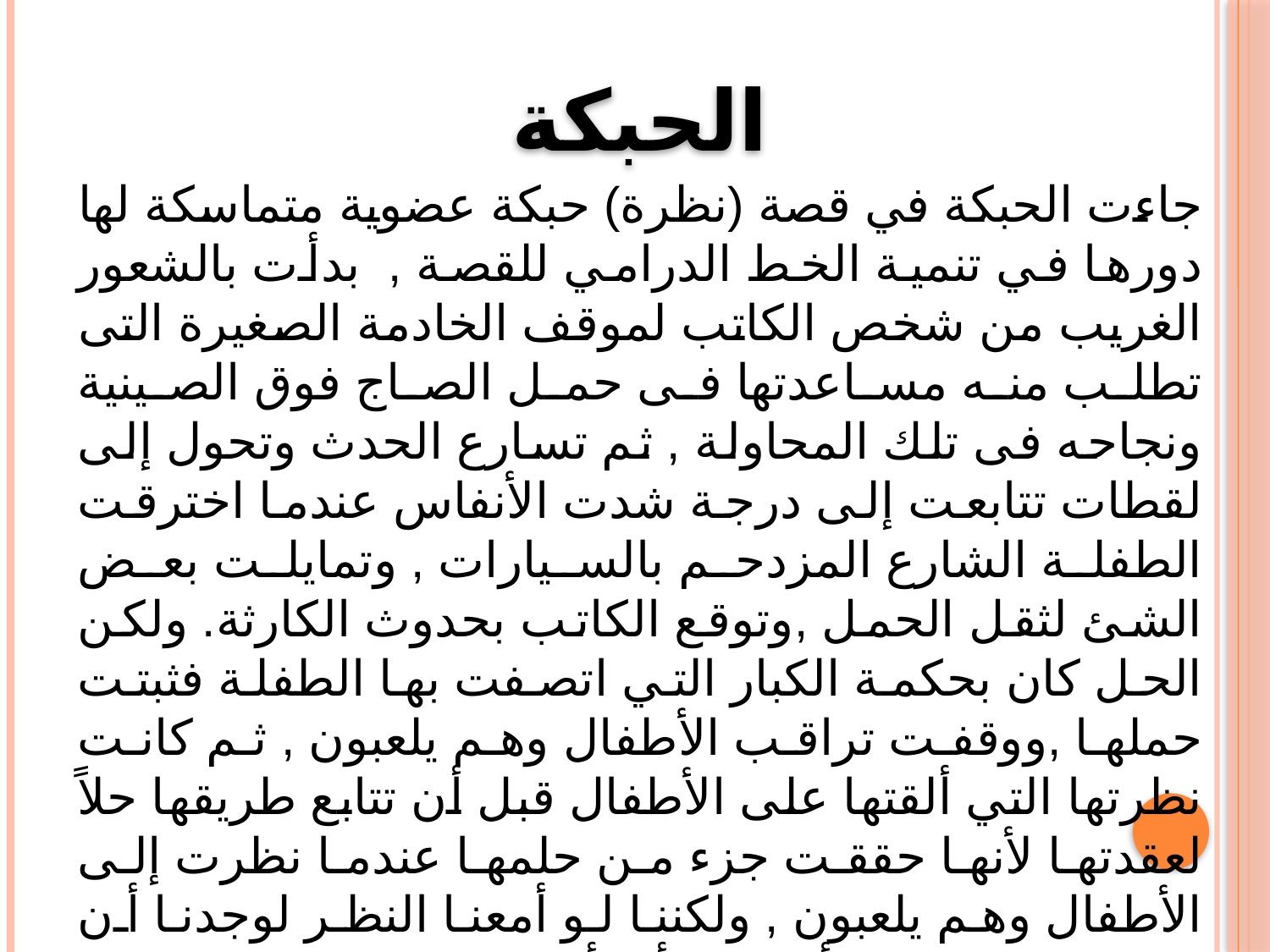

# الحبكة
جاءت الحبكة في قصة (نظرة) حبكة عضوية متماسكة لها دورها في تنمية الخط الدرامي للقصة ,  بدأت بالشعور الغريب من شخص الكاتب لموقف الخادمة الصغيرة التى تطلب منه مساعدتها فى حمل الصاج فوق الصينية ونجاحه فى تلك المحاولة , ثم تسارع الحدث وتحول إلى لقطات تتابعت إلى درجة شدت الأنفاس عندما اخترقت الطفلة الشارع المزدحم بالسيارات , وتمايلت بعض الشئ لثقل الحمل ,وتوقع الكاتب بحدوث الكارثة. ولكن الحل كان بحكمة الكبار التي اتصفت بها الطفلة فثبتت حملها ,ووقفت تراقب الأطفال وهم يلعبون , ثم كانت نظرتها التي ألقتها على الأطفال قبل أن تتابع طريقها حلاً لعقدتها لأنها حققت جزء من حلمها عندما نظرت إلى الأطفال وهم يلعبون , ولكننا لو أمعنا النظر لوجدنا أن العقدة الحقيقية بدأت بعد أن ألقت الطفلة النظرة التي تكاد تكون قاتلة , فالطفلة قد ابتلعتها الحارة, هل اختفت الطفلة كما نفهم من الوهلة الأولى ؟ أم ماذا ؟